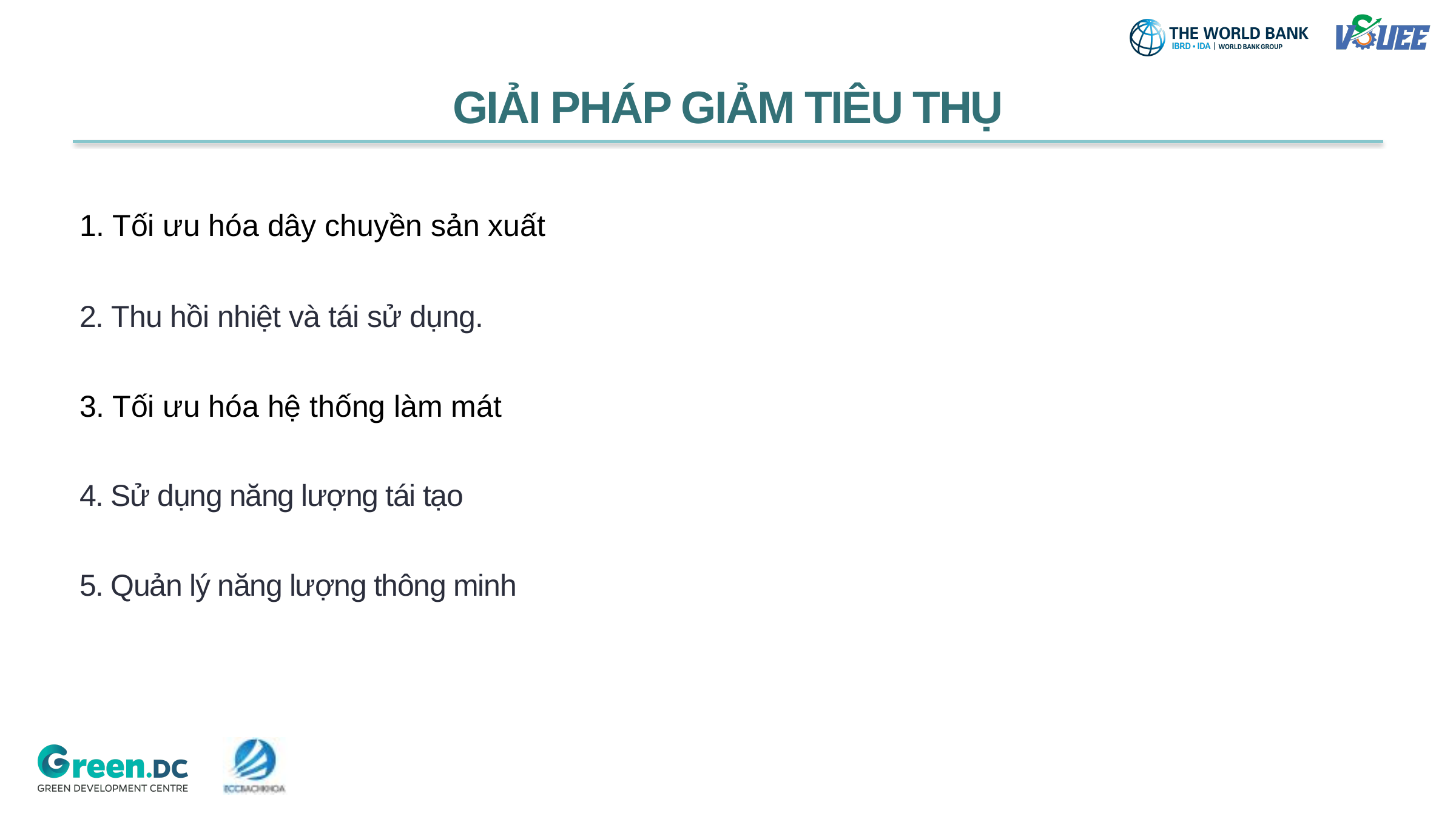

GIẢI PHÁP GIẢM TIÊU THỤ
1. Tối ưu hóa dây chuyền sản xuất
2. Thu hồi nhiệt và tái sử dụng.
3. Tối ưu hóa hệ thống làm mát
4. Sử dụng năng lượng tái tạo
5. Quản lý năng lượng thông minh